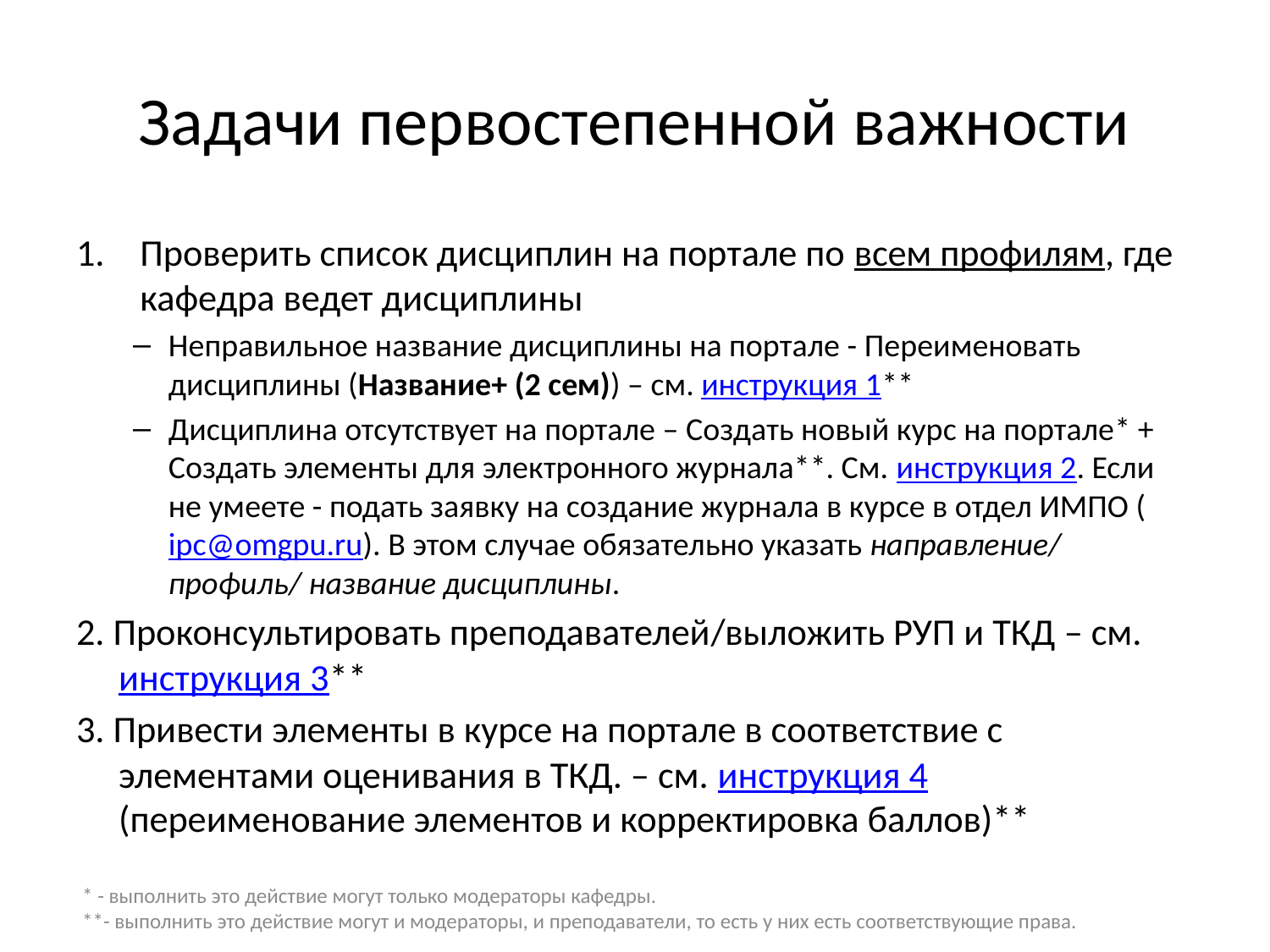

# Задачи первостепенной важности
Проверить список дисциплин на портале по всем профилям, где кафедра ведет дисциплины
Неправильное название дисциплины на портале - Переименовать дисциплины (Название+ (2 сем)) – см. инструкция 1**
Дисциплина отсутствует на портале – Создать новый курс на портале* + Создать элементы для электронного журнала**. См. инструкция 2. Если не умеете - подать заявку на создание журнала в курсе в отдел ИМПО (ipc@omgpu.ru). В этом случае обязательно указать направление/ профиль/ название дисциплины.
2. Проконсультировать преподавателей/выложить РУП и ТКД – см. инструкция 3**
3. Привести элементы в курсе на портале в соответствие с элементами оценивания в ТКД. – см. инструкция 4 (переименование элементов и корректировка баллов)**
* - выполнить это действие могут только модераторы кафедры.
**- выполнить это действие могут и модераторы, и преподаватели, то есть у них есть соответствующие права.